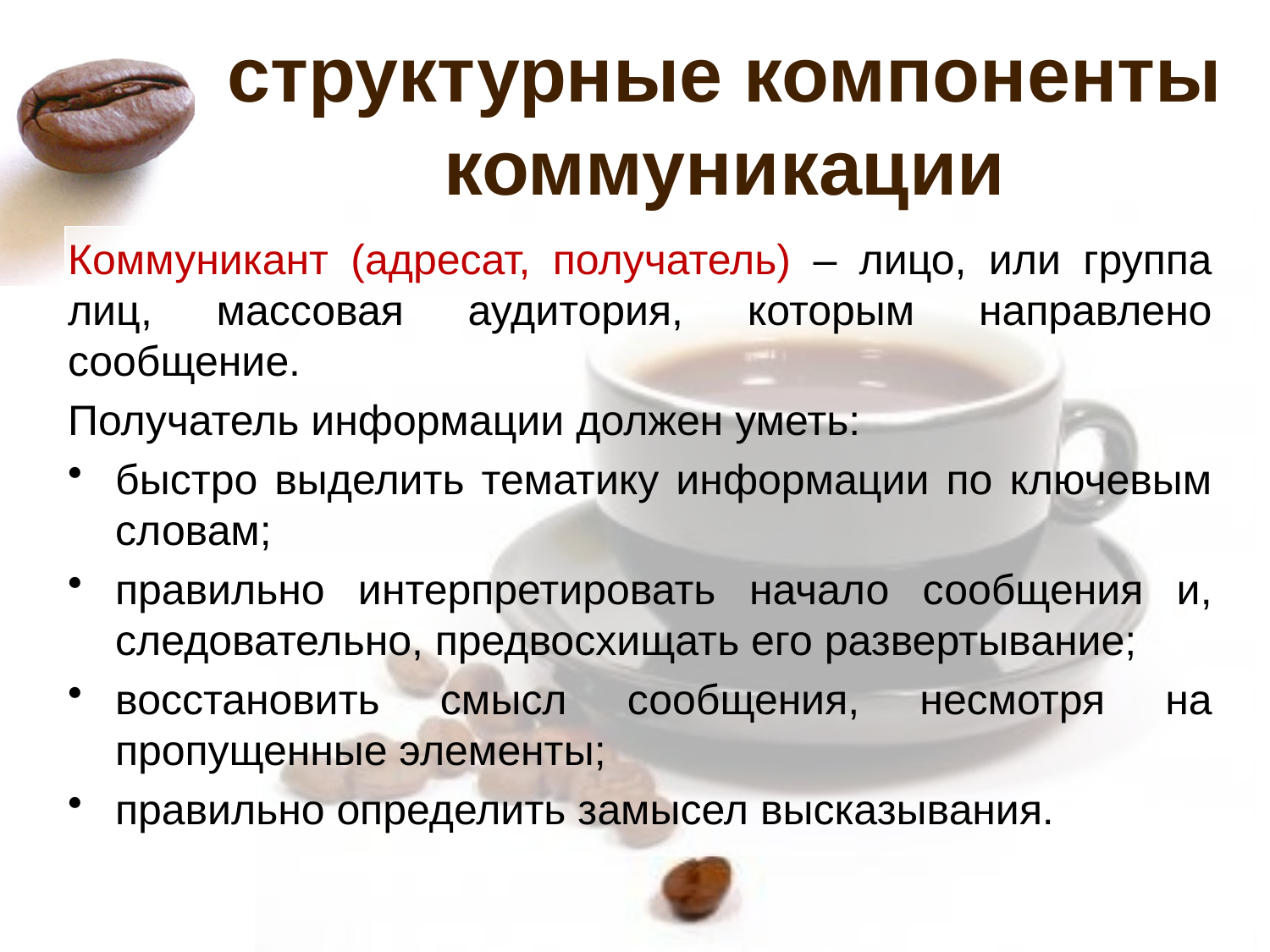

# структурные компоненты коммуникации
Коммуникант (адресат, получатель) – лицо, или группа лиц, массовая аудитория, которым направлено сообщение.
Получатель информации должен уметь:
быстро выделить тематику информации по ключевым словам;
правильно интерпретировать начало сообщения и, следовательно, предвосхищать его развертывание;
восстановить смысл сообщения, несмотря на пропущенные элементы;
правильно определить замысел высказывания.